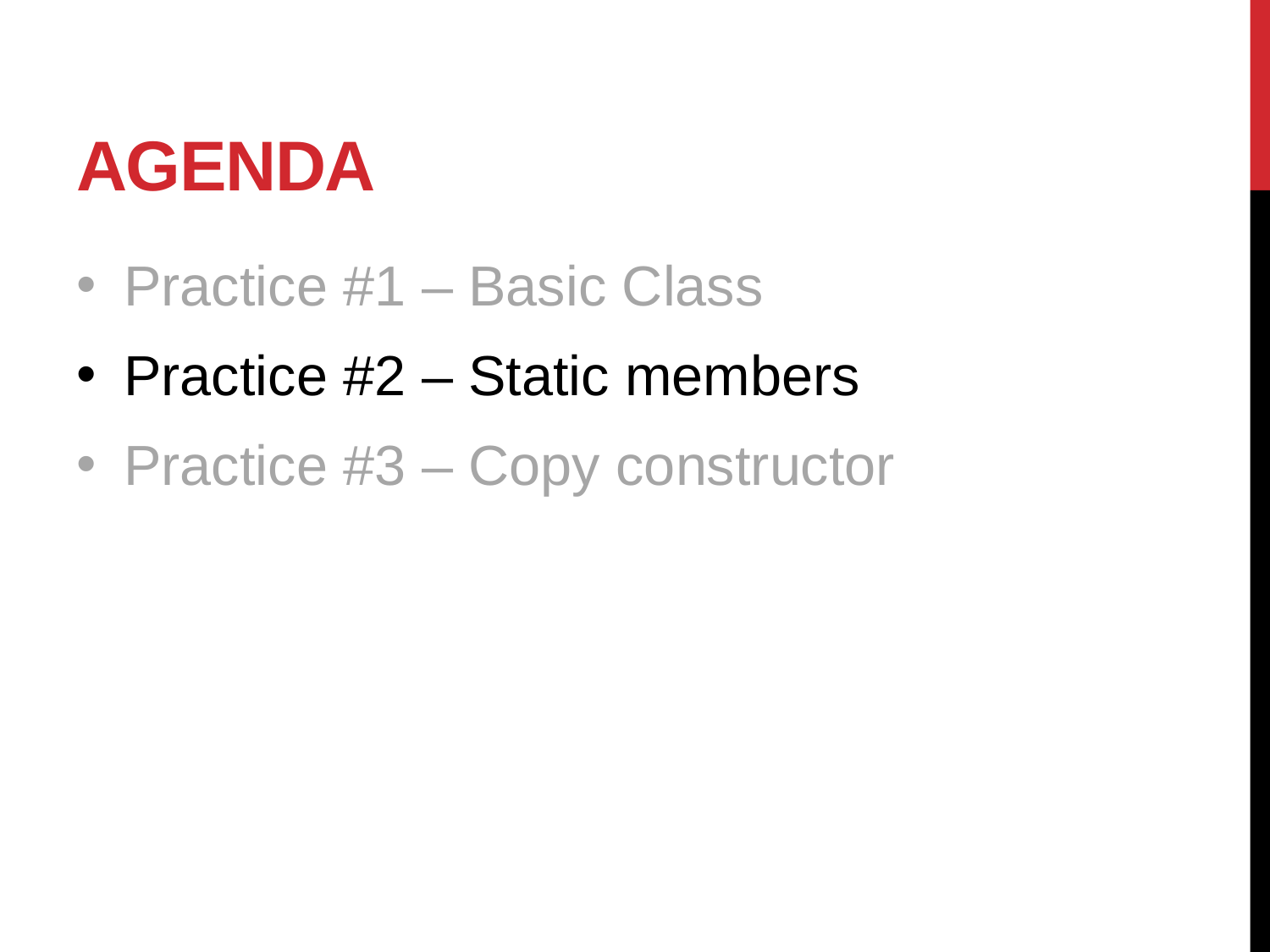

# Agenda
Practice #1 – Basic Class
Practice #2 – Static members
Practice #3 – Copy constructor